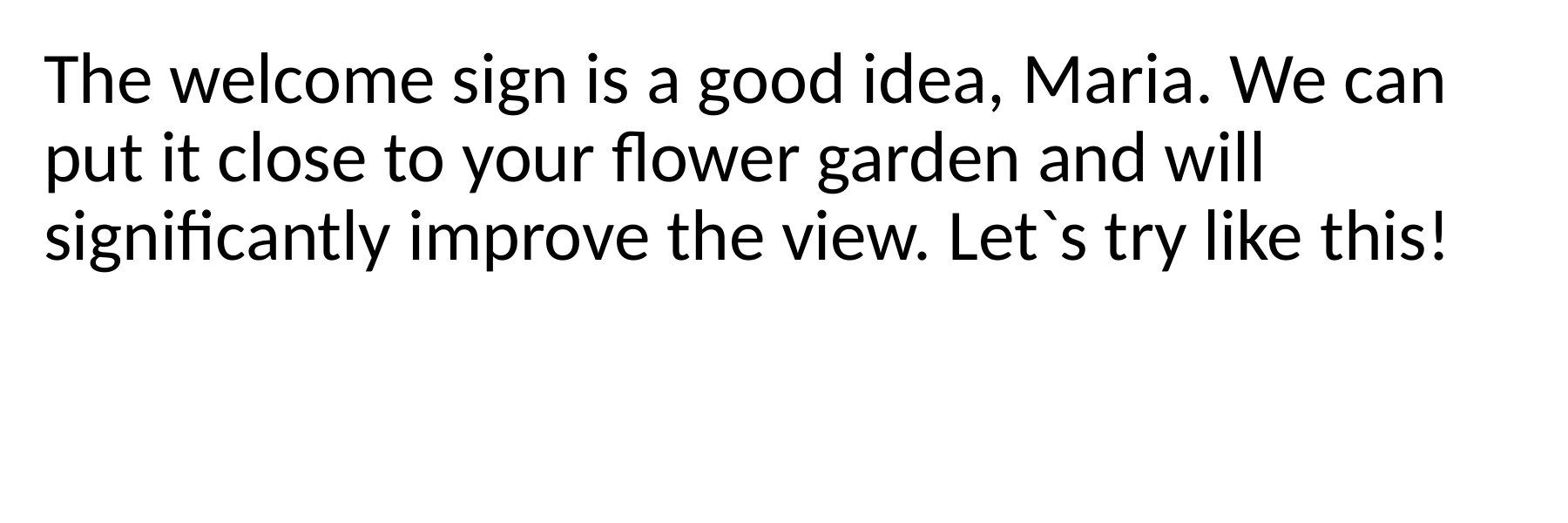

The welcome sign is a good idea, Maria. We can put it close to your flower garden and will significantly improve the view. Let`s try like this!